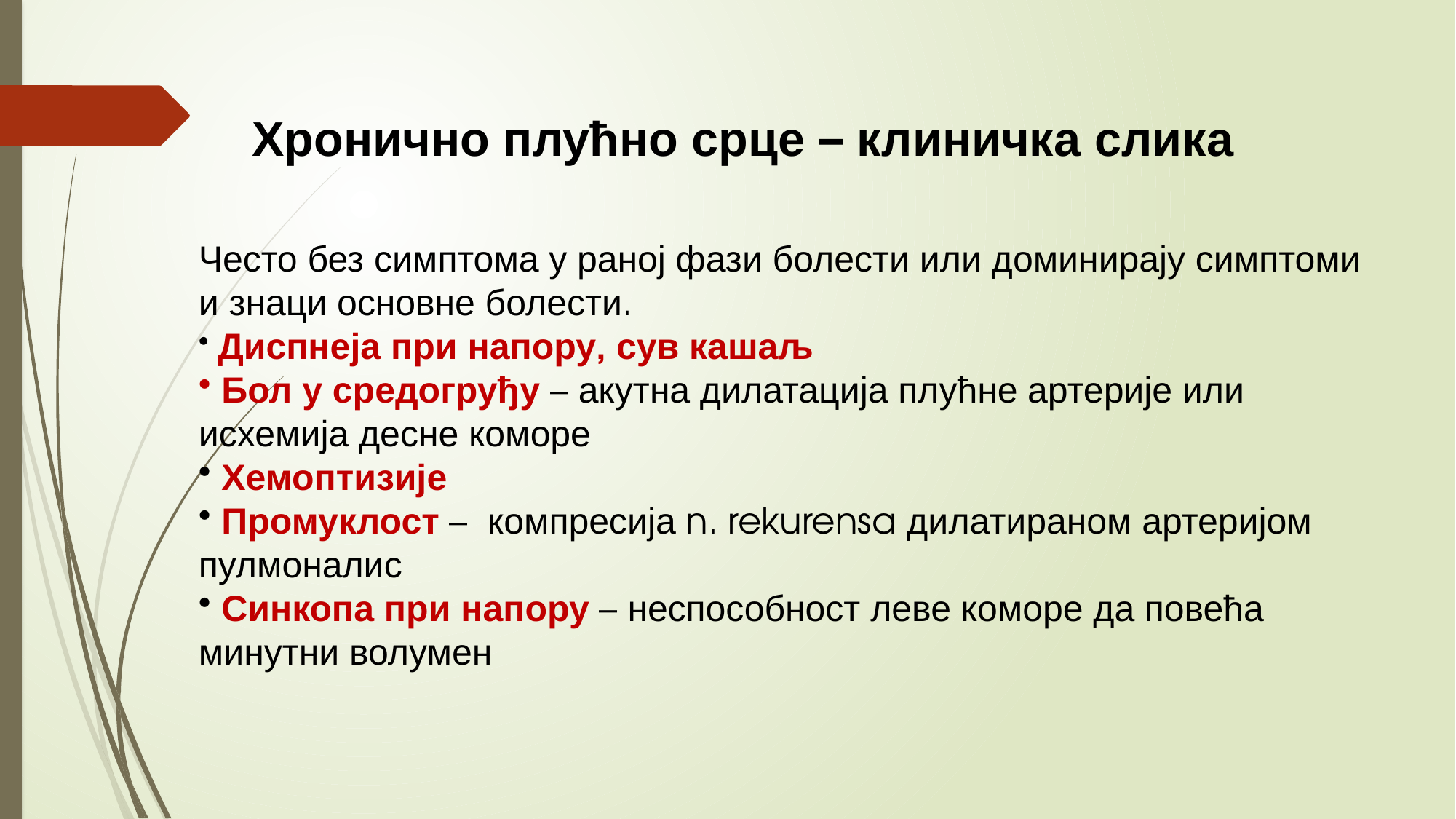

Хронично плућно срце – клиничка слика
Често без симптома у раној фази болести или доминирају симптоми и знаци основне болести.
 Диспнеја при напору, сув кашаљ
 Бол у средогруђу – акутна дилатација плућне артерије или исхемија десне коморе
 Хемоптизије
 Промуклост –  компресија n. rekurensa дилатираном артеријом пулмоналис
 Синкопа при напору – неспособност леве коморе да повећа минутни волумен